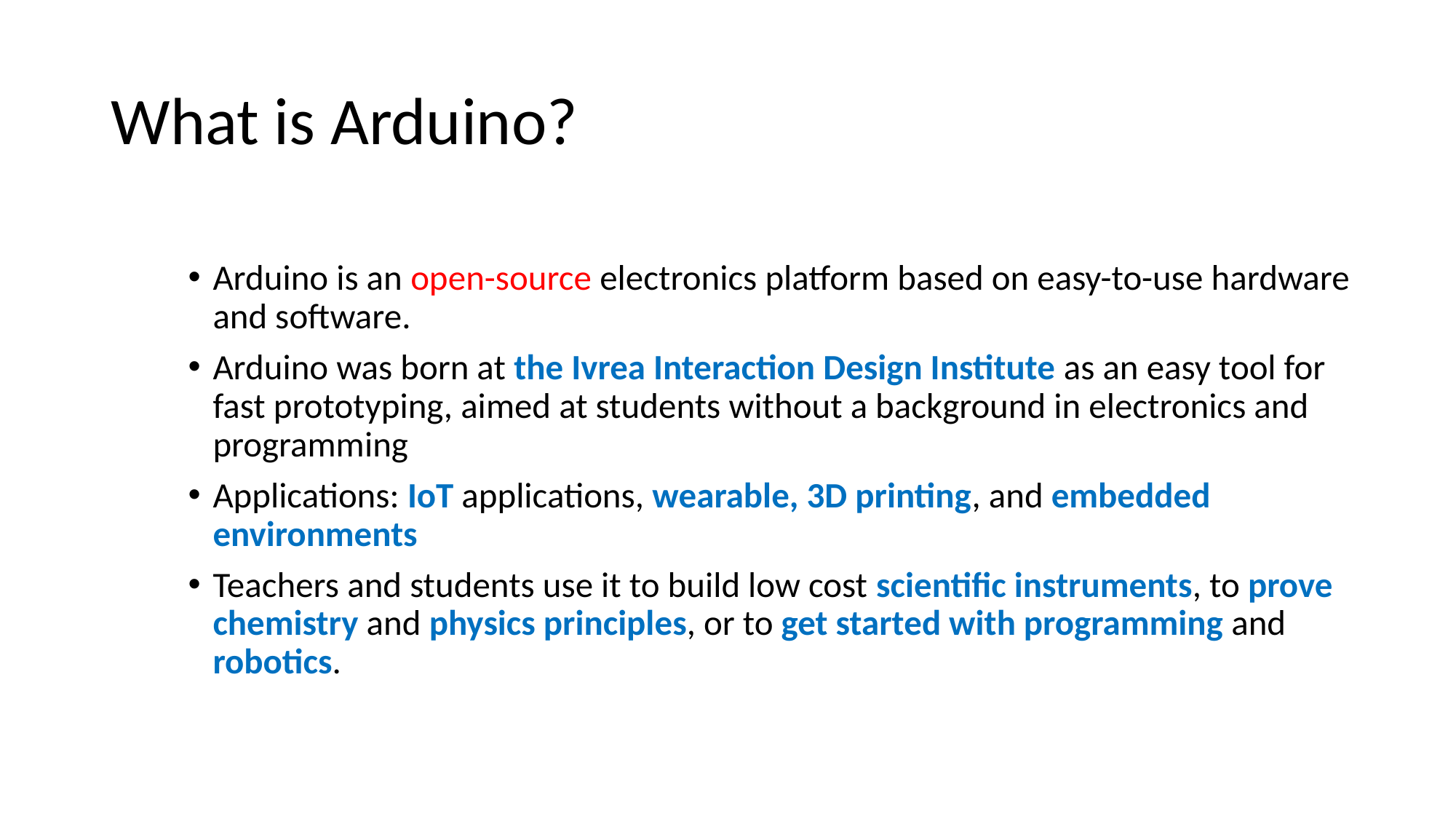

# What is Arduino?
Arduino is an open-source electronics platform based on easy-to-use hardware and software.
Arduino was born at the Ivrea Interaction Design Institute as an easy tool for fast prototyping, aimed at students without a background in electronics and programming
Applications: IoT applications, wearable, 3D printing, and embedded environments
Teachers and students use it to build low cost scientific instruments, to prove chemistry and physics principles, or to get started with programming and robotics.